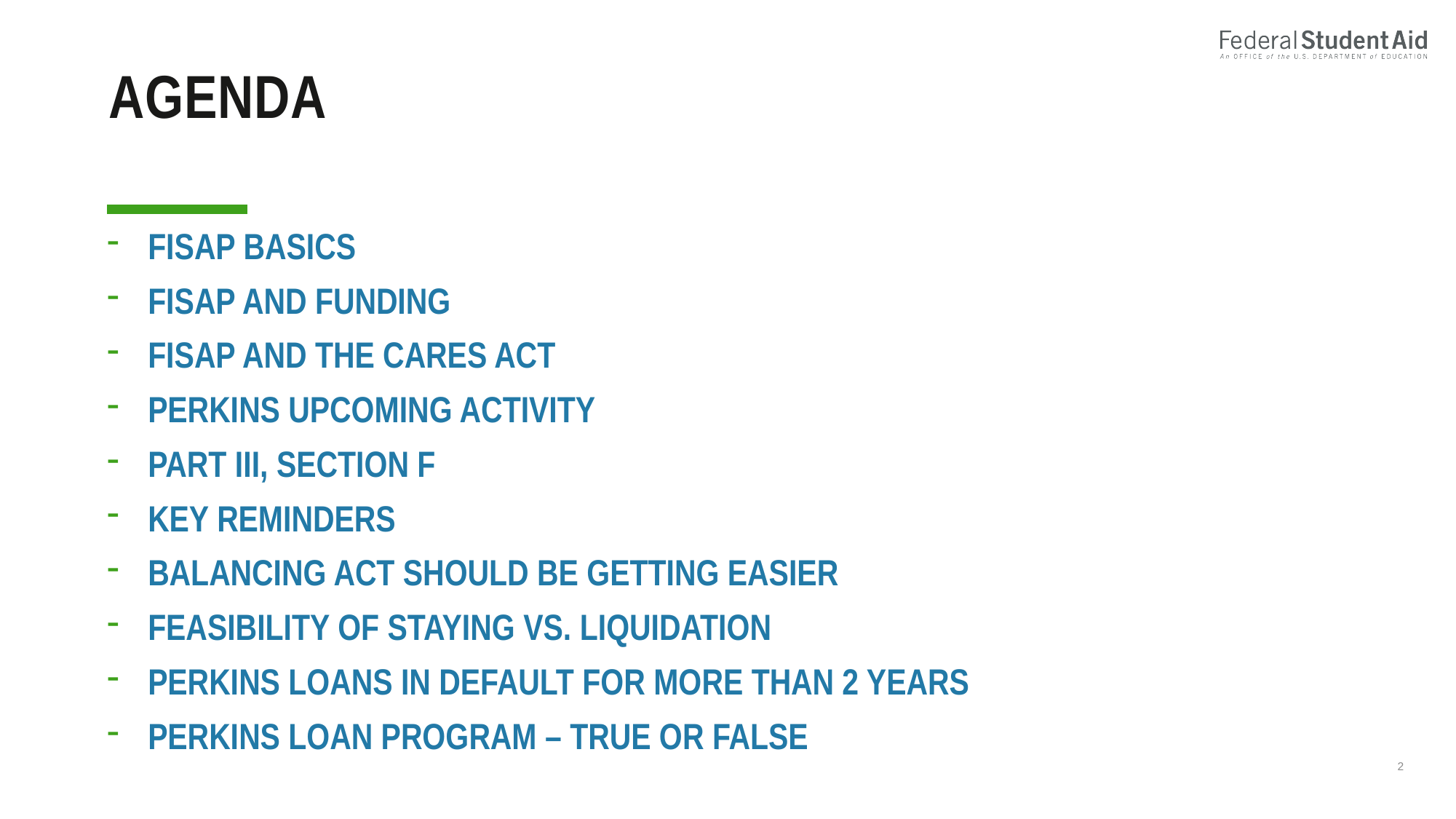

# AGENDA
FISAP Basics
FISAP and Funding
FISAP and the cares act
Perkins upcoming activity
Part iii, section f
Key reminders
Balancing act should be getting easier
Feasibility of staying vs. liquidation
perkins loans in default for more than 2 years
perkins loan program – true or false

2